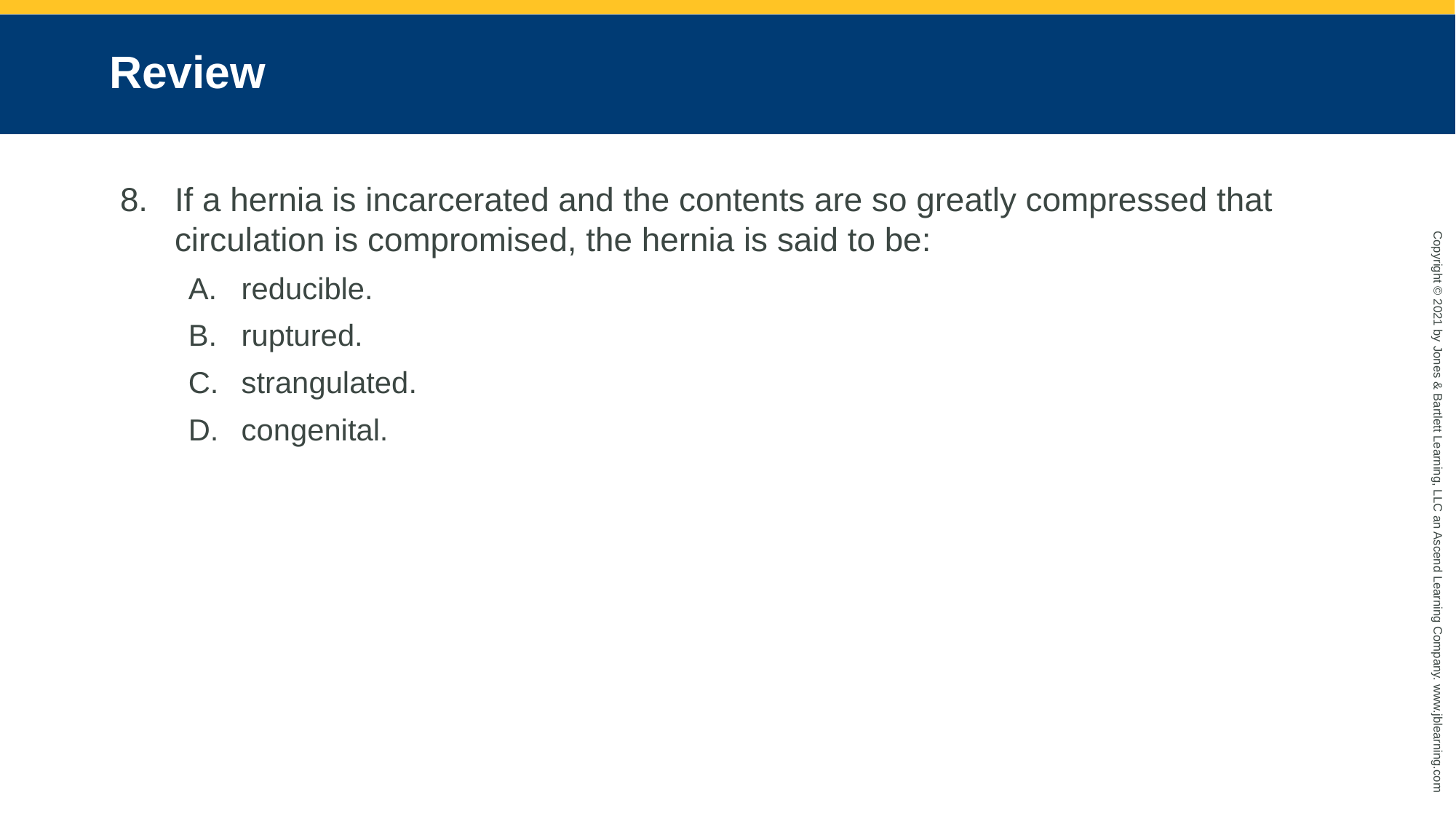

# Review
If a hernia is incarcerated and the contents are so greatly compressed that circulation is compromised, the hernia is said to be:
reducible.
ruptured.
strangulated.
congenital.